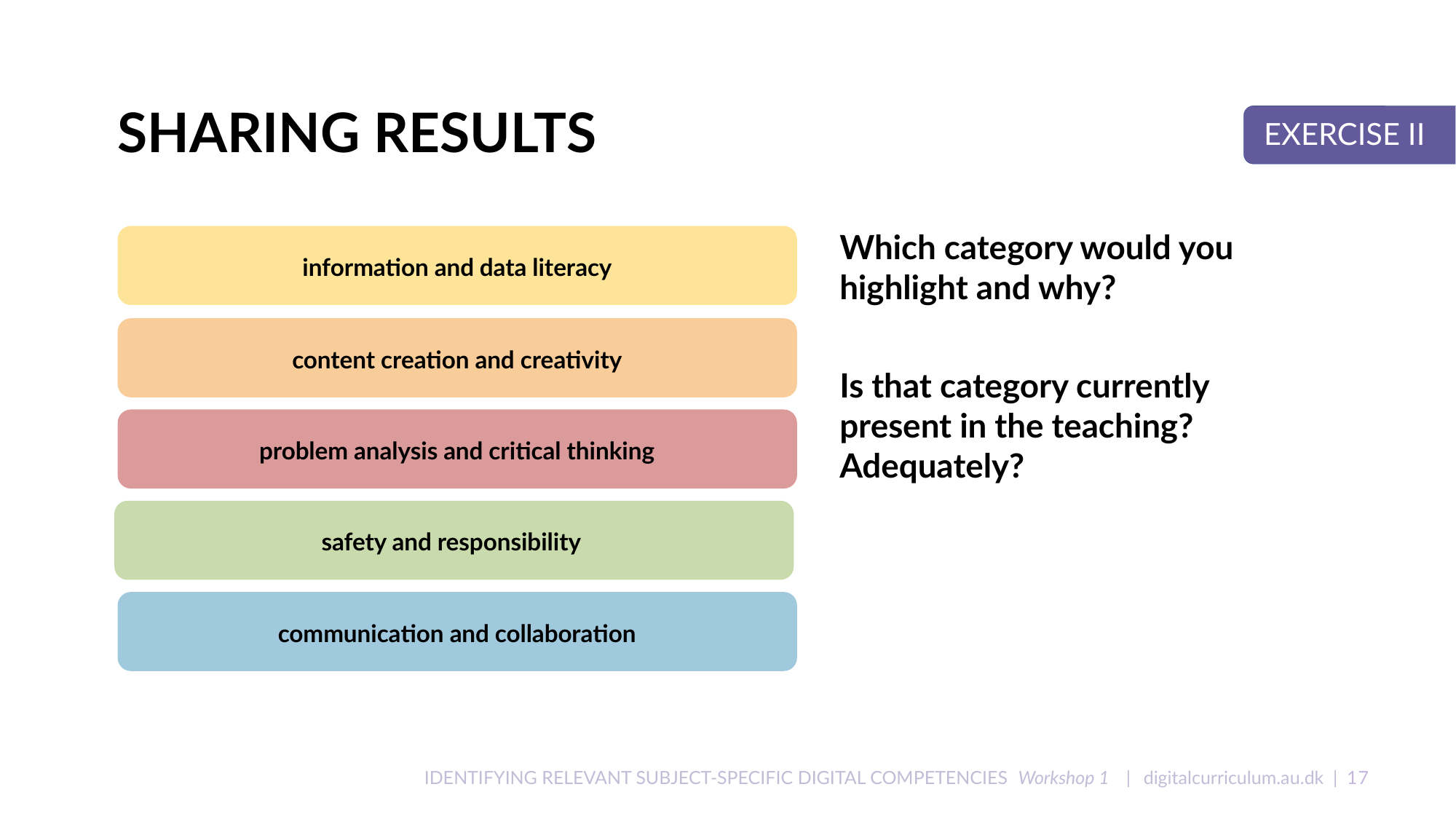

# Sharing results
EXERCISE II
information and data literacy
Which category would you highlight and why?

Is that category currently present in the teaching? Adequately?

content creation and creativity
problem analysis and critical thinking
safety and responsibility
communication and collaboration
17